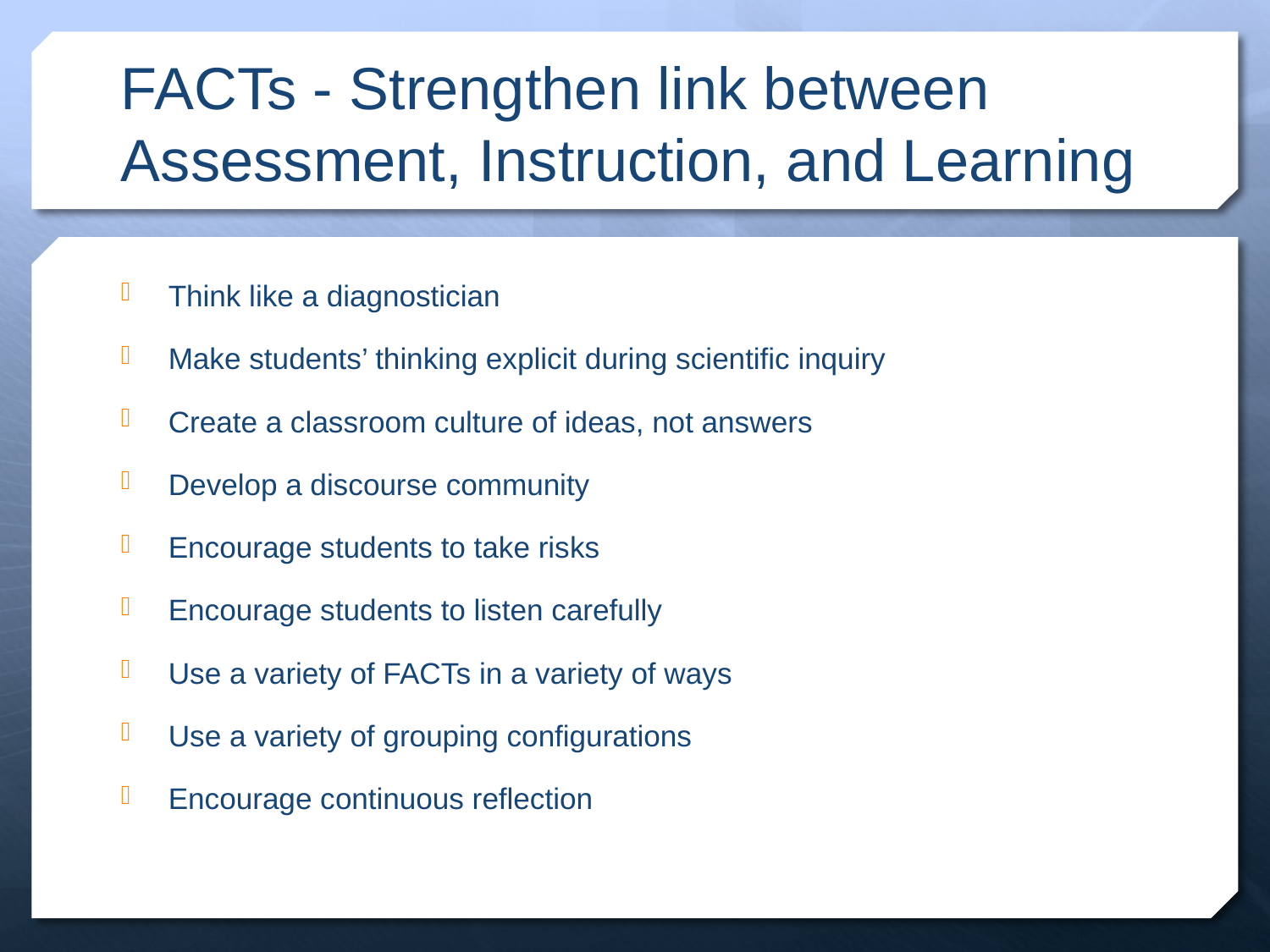

# FACTs - Strengthen link between Assessment, Instruction, and Learning
Think like a diagnostician
Make students’ thinking explicit during scientific inquiry
Create a classroom culture of ideas, not answers
Develop a discourse community
Encourage students to take risks
Encourage students to listen carefully
Use a variety of FACTs in a variety of ways
Use a variety of grouping configurations
Encourage continuous reflection